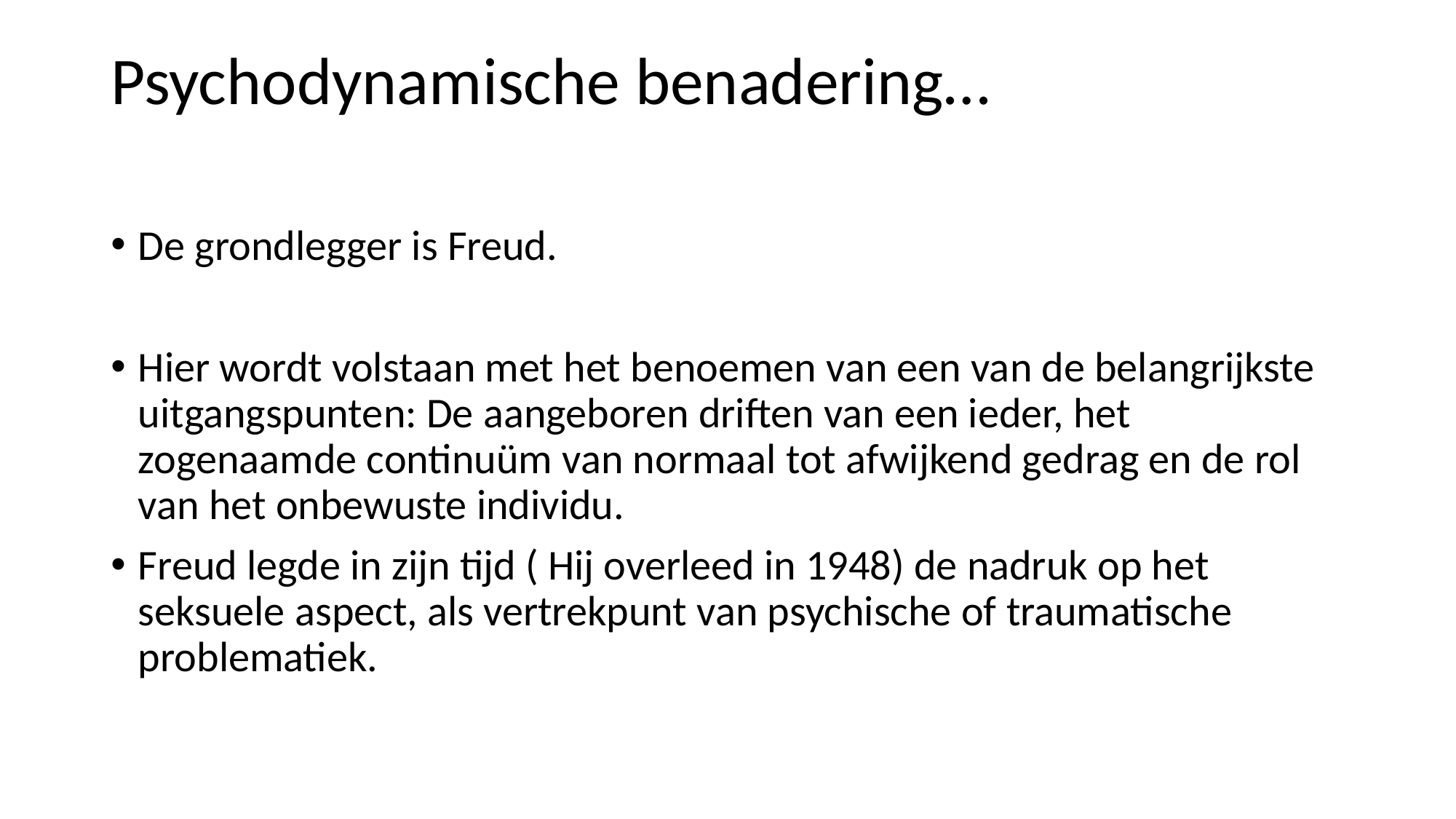

# Psychodynamische benadering…
De grondlegger is Freud.

Hier wordt volstaan met het benoemen van een van de belangrijkste uitgangspunten: De aangeboren driften van een ieder, het zogenaamde continuüm van normaal tot afwijkend gedrag en de rol van het onbewuste individu.
Freud legde in zijn tijd ( Hij overleed in 1948) de nadruk op het seksuele aspect, als vertrekpunt van psychische of traumatische problematiek.